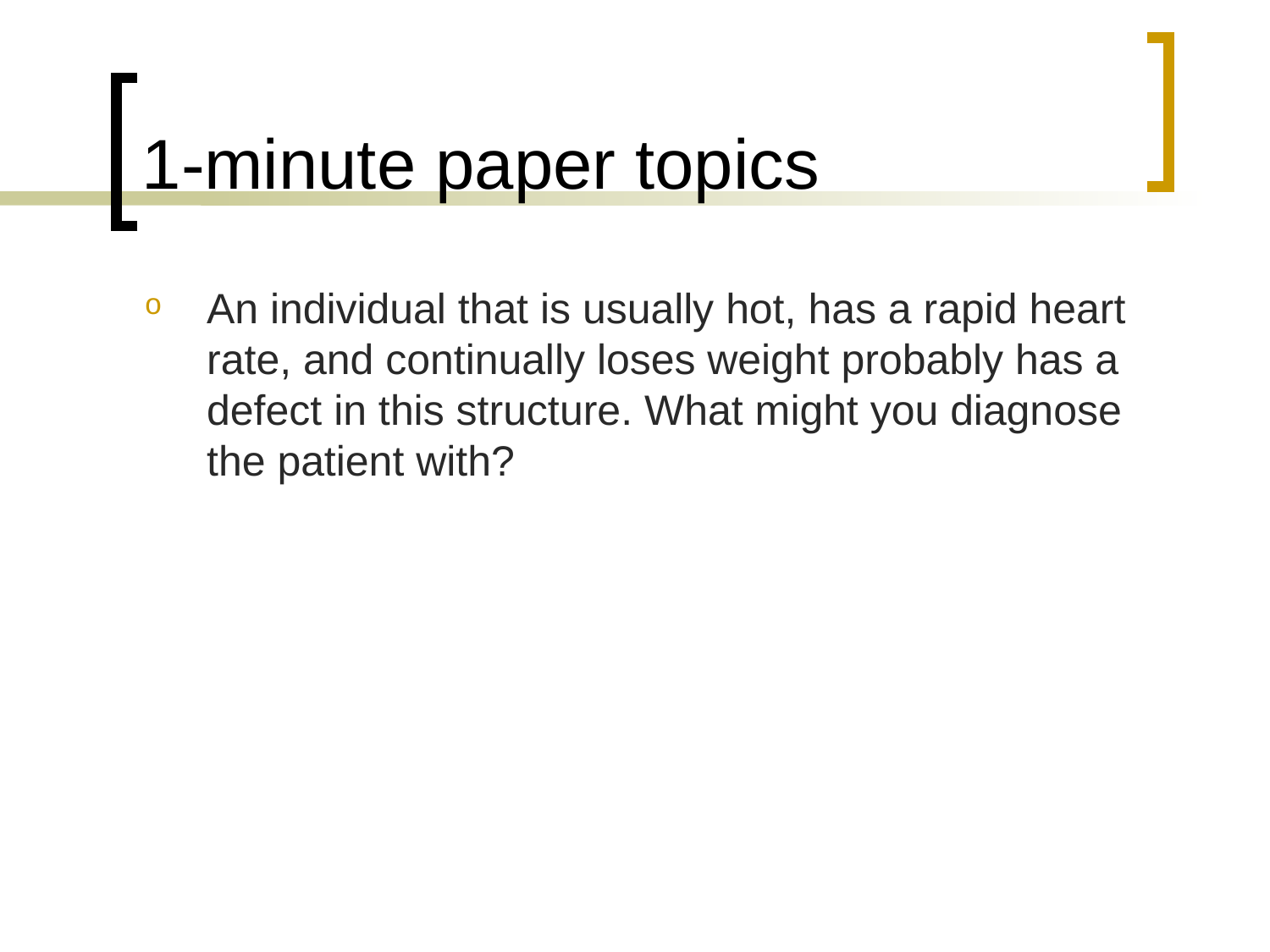

# 1-minute paper topics
An individual that is usually hot, has a rapid heart rate, and continually loses weight probably has a defect in this structure. What might you diagnose the patient with?